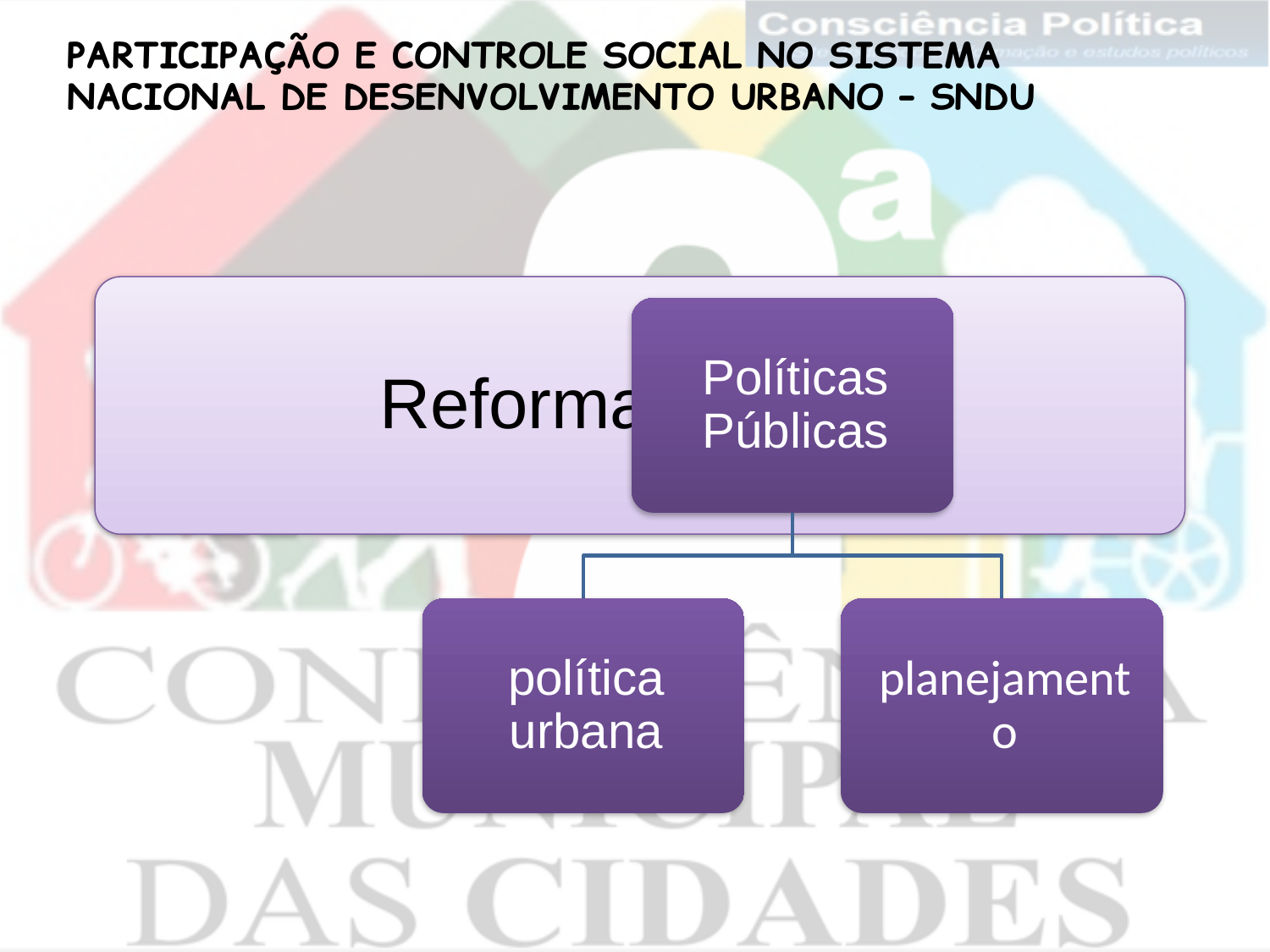

PARTICIPAÇÃO E CONTROLE SOCIAL NO SISTEMA NACIONAL DE DESENVOLVIMENTO URBANO – SNDU
Reforma Urbana
Políticas Públicas
política urbana
planejamento